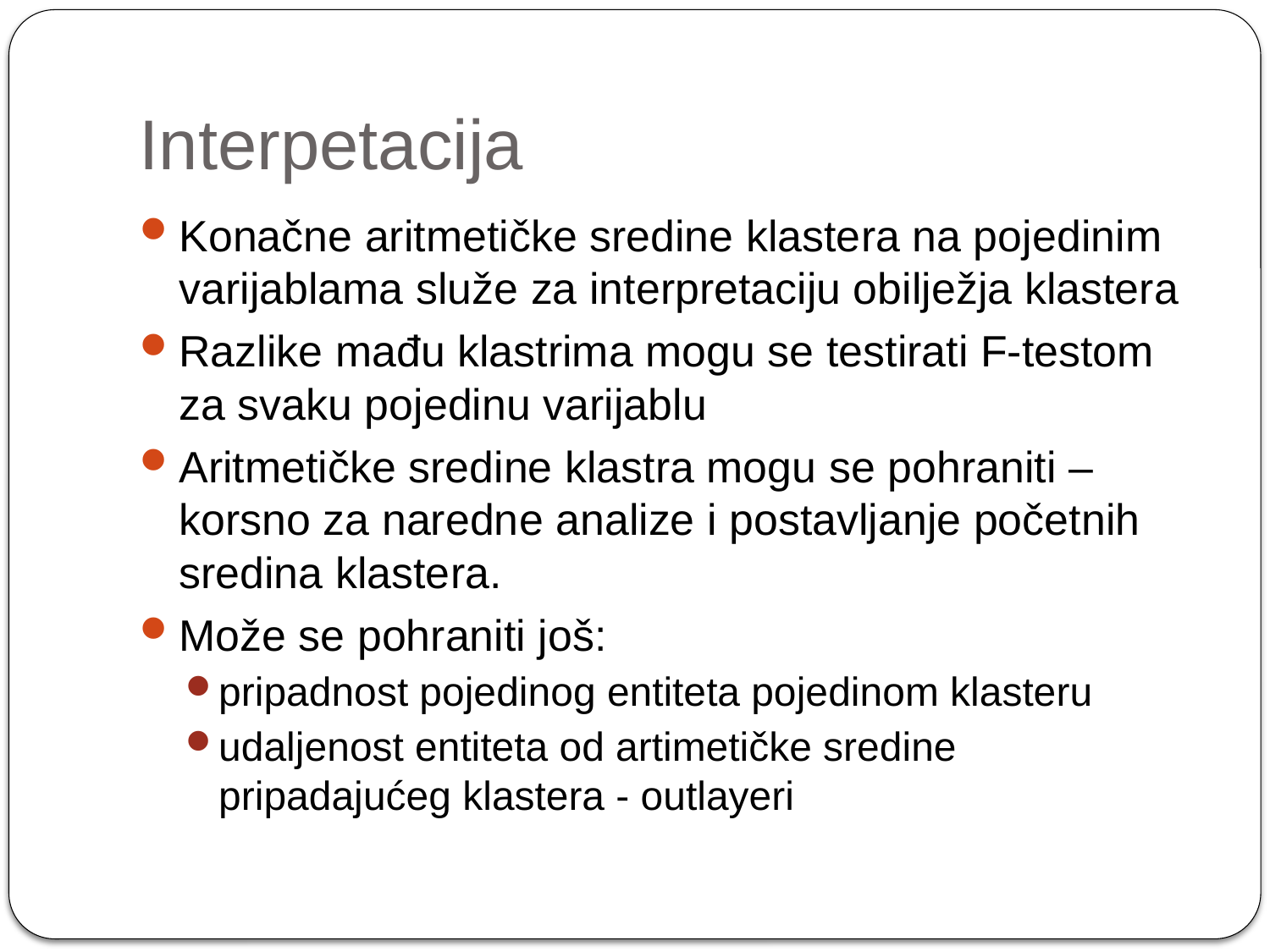

# Interpetacija
Konačne aritmetičke sredine klastera na pojedinim varijablama služe za interpretaciju obilježja klastera
Razlike mađu klastrima mogu se testirati F-testom za svaku pojedinu varijablu
Aritmetičke sredine klastra mogu se pohraniti – korsno za naredne analize i postavljanje početnih sredina klastera.
Može se pohraniti još:
pripadnost pojedinog entiteta pojedinom klasteru
udaljenost entiteta od artimetičke sredine pripadajućeg klastera - outlayeri